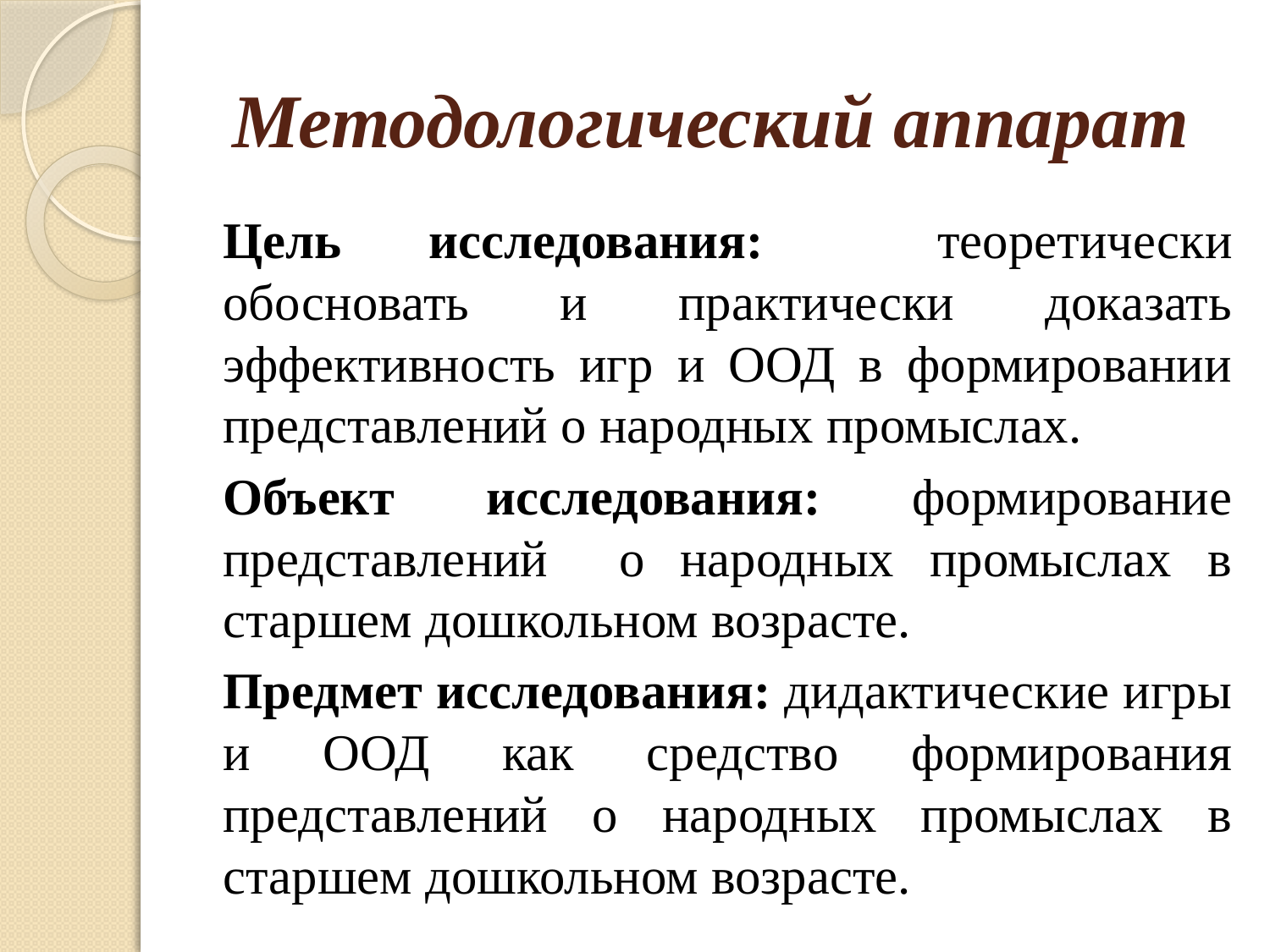

# Методологический аппарат
Цель исследования:  теоретически обосновать и практически доказать эффективность игр и ООД в формировании представлений о народных промыслах.
Объект исследования: формирование представлений  о народных промыслах в старшем дошкольном возрасте.
Предмет исследования: дидактические игры и ООД как средство формирования представлений о народных промыслах в старшем дошкольном возрасте.